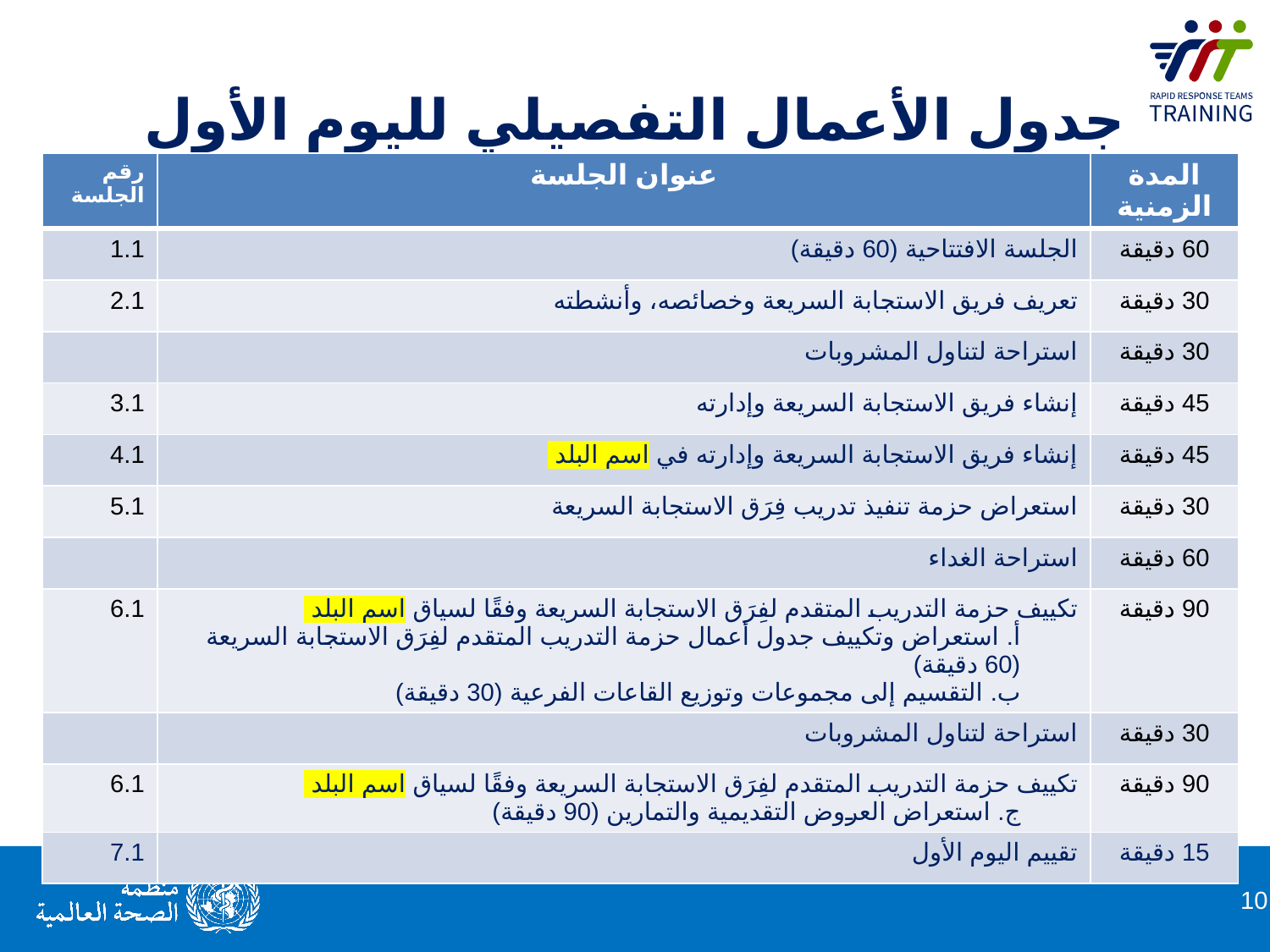

# جدول الأعمال التفصيلي لليوم الأول
| رقم الجلسة | عنوان الجلسة | المدة الزمنية |
| --- | --- | --- |
| 1.1 | الجلسة الافتتاحية (60 دقيقة) | 60 دقيقة |
| 2.1 | تعريف فريق الاستجابة السريعة وخصائصه، وأنشطته | 30 دقيقة |
|  | ‏استراحة لتناول المشروبات | 30 دقيقة |
| 3.1 | إنشاء فريق الاستجابة السريعة وإدارته | 45 دقيقة |
| 4.1 | إنشاء فريق الاستجابة السريعة وإدارته في اسم البلد | 45 دقيقة |
| 5.1 | استعراض حزمة تنفيذ تدريب فِرَق الاستجابة السريعة | 30 دقيقة |
|  | استراحة الغداء | 60 دقيقة |
| 6.1 | تكييف حزمة التدريب المتقدم لفِرَق الاستجابة السريعة وفقًا لسياق اسم البلد أ. استعراض وتكييف جدول أعمال حزمة التدريب المتقدم لفِرَق الاستجابة السريعة (60 دقيقة) ب. التقسيم إلى مجموعات وتوزيع القاعات الفرعية (30 دقيقة) | 90 دقيقة |
|  | ‏استراحة لتناول المشروبات | 30 دقيقة |
| 6.1 | تكييف حزمة التدريب المتقدم لفِرَق الاستجابة السريعة وفقًا لسياق اسم البلد ج. استعراض العروض التقديمية والتمارين (90 دقيقة) | 90 دقيقة |
| 7.1 | تقييم اليوم الأول | 15 دقيقة |